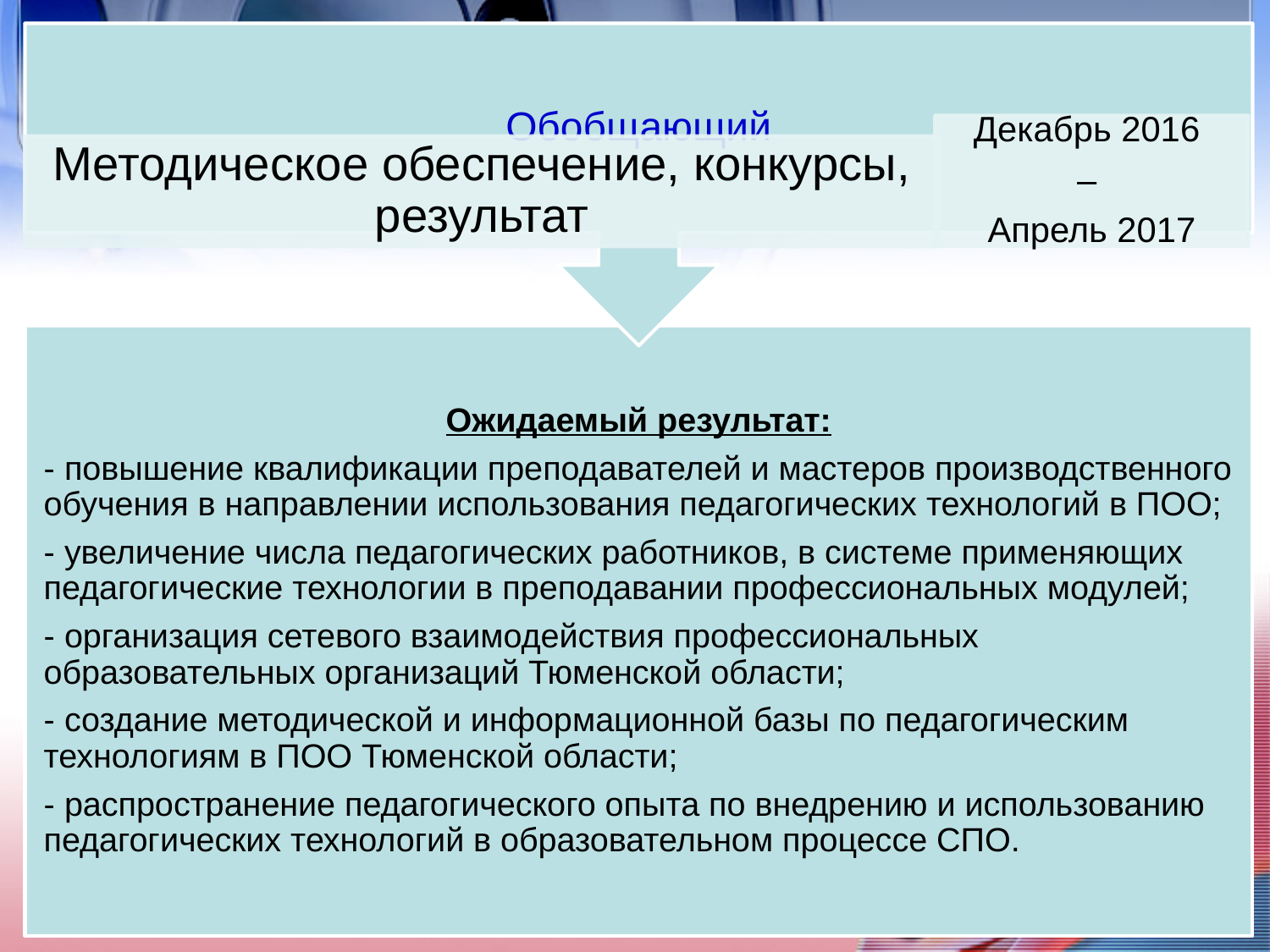

Ожидаемый результат:
- повышение квалификации преподавателей и мастеров производственного обучения в направлении использования педагогических технологий в ПОО;
- увеличение числа педагогических работников, в системе применяющих педагогические технологии в преподавании профессиональных модулей;
- организация сетевого взаимодействия профессиональных образовательных организаций Тюменской области;
- создание методической и информационной базы по педагогическим технологиям в ПОО Тюменской области;
- распространение педагогического опыта по внедрению и использованию педагогических технологий в образовательном процессе СПО.
Обобщающий
Методическое обеспечение, конкурсы, результат
Декабрь 2016
–
Апрель 2017